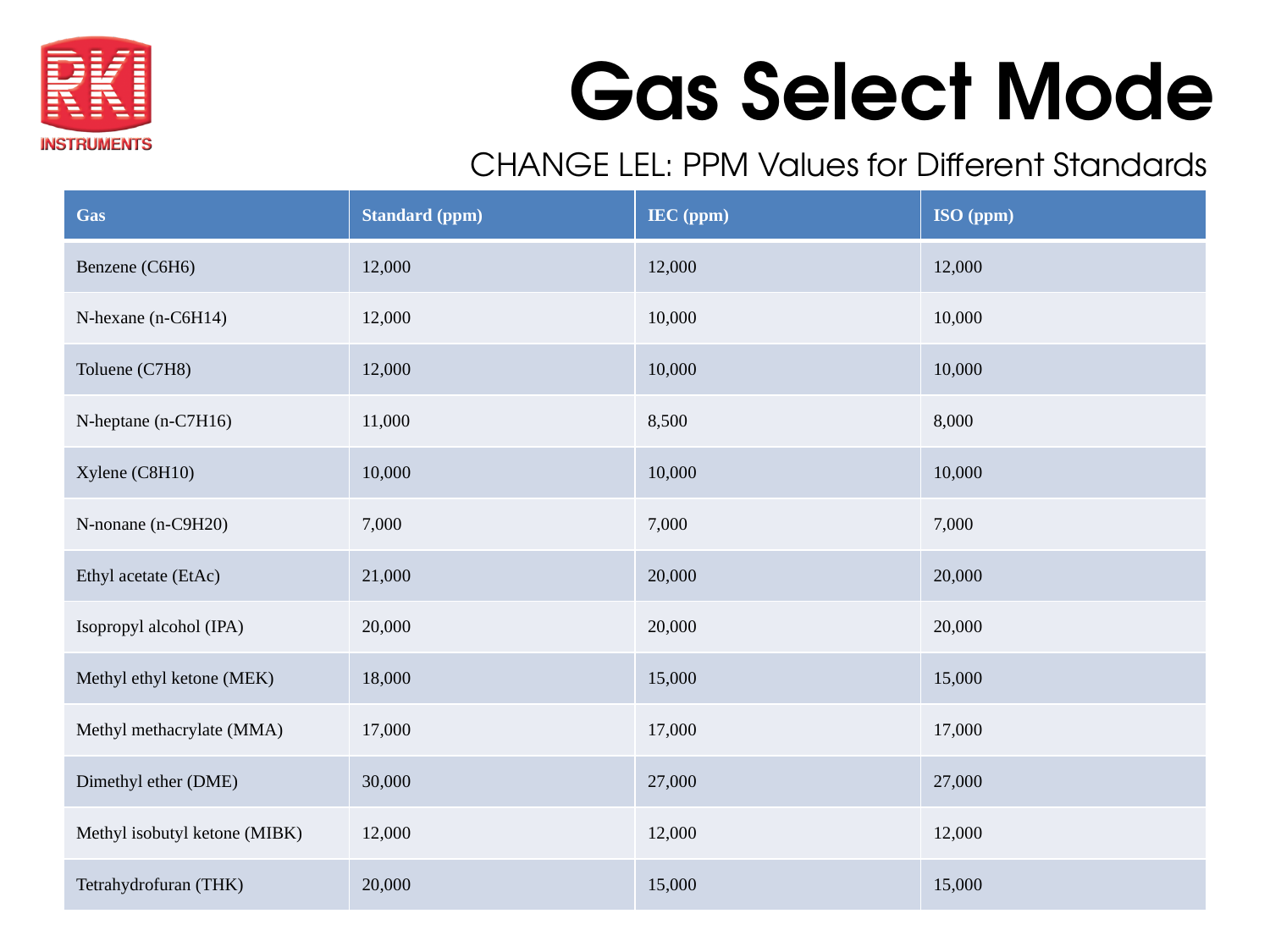

# Gas Select Mode
CHANGE LEL: PPM Values for Different Standards
| Gas | Standard (ppm) | IEC (ppm) | ISO (ppm) |
| --- | --- | --- | --- |
| Benzene (C6H6) | 12,000 | 12,000 | 12,000 |
| N-hexane (n-C6H14) | 12,000 | 10,000 | 10,000 |
| Toluene (C7H8) | 12,000 | 10,000 | 10,000 |
| N-heptane (n-C7H16) | 11,000 | 8,500 | 8,000 |
| Xylene (C8H10) | 10,000 | 10,000 | 10,000 |
| N-nonane (n-C9H20) | 7,000 | 7,000 | 7,000 |
| Ethyl acetate (EtAc) | 21,000 | 20,000 | 20,000 |
| Isopropyl alcohol (IPA) | 20,000 | 20,000 | 20,000 |
| Methyl ethyl ketone (MEK) | 18,000 | 15,000 | 15,000 |
| Methyl methacrylate (MMA) | 17,000 | 17,000 | 17,000 |
| Dimethyl ether (DME) | 30,000 | 27,000 | 27,000 |
| Methyl isobutyl ketone (MIBK) | 12,000 | 12,000 | 12,000 |
| Tetrahydrofuran (THK) | 20,000 | 15,000 | 15,000 |